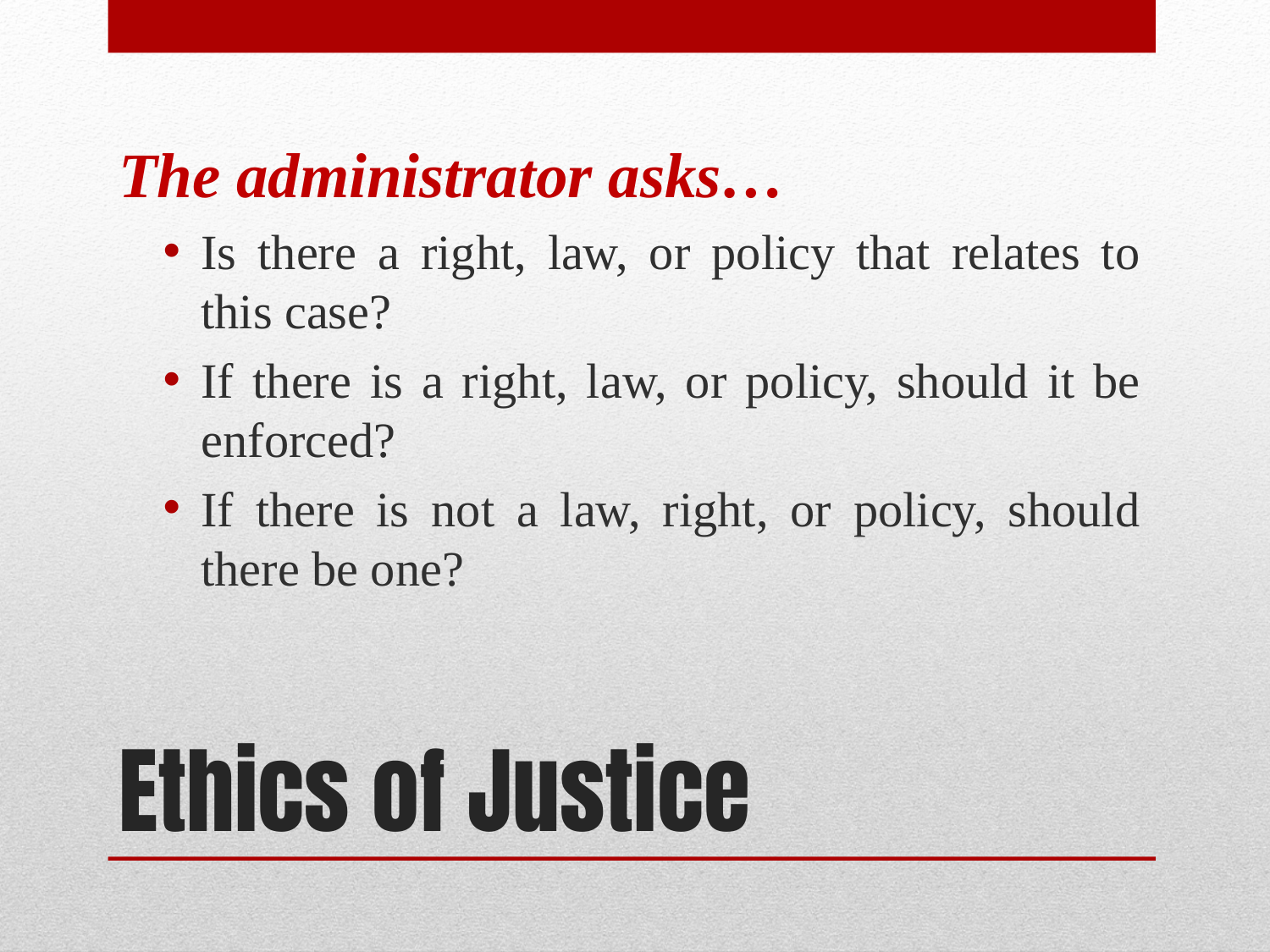

The administrator asks…
Is there a right, law, or policy that relates to this case?
If there is a right, law, or policy, should it be enforced?
If there is not a law, right, or policy, should there be one?
# Ethics of Justice